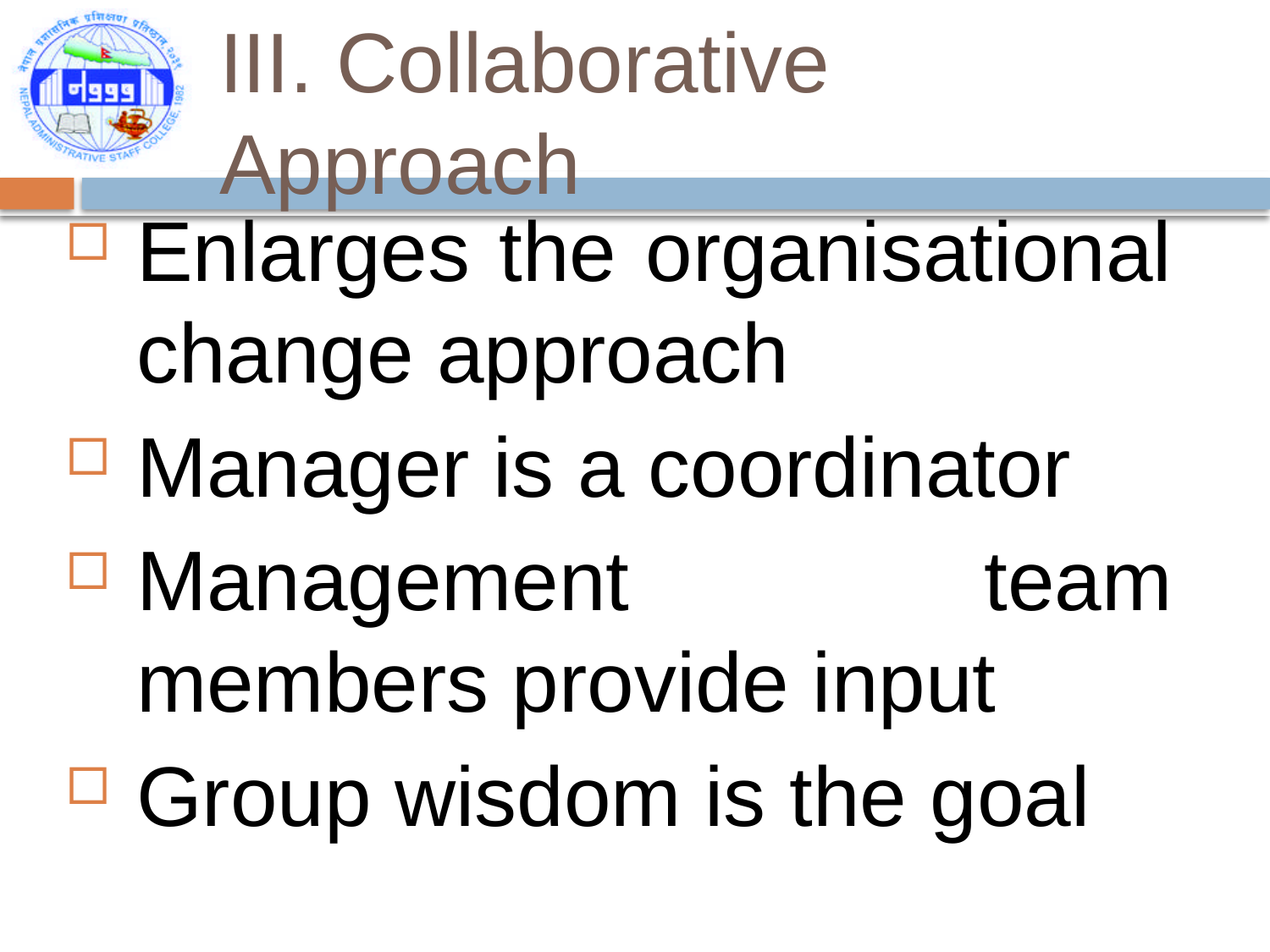

# III. Collaborative Approach
Enlarges the organisational change approach
Manager is a coordinator
Management team members provide input
Group wisdom is the goal